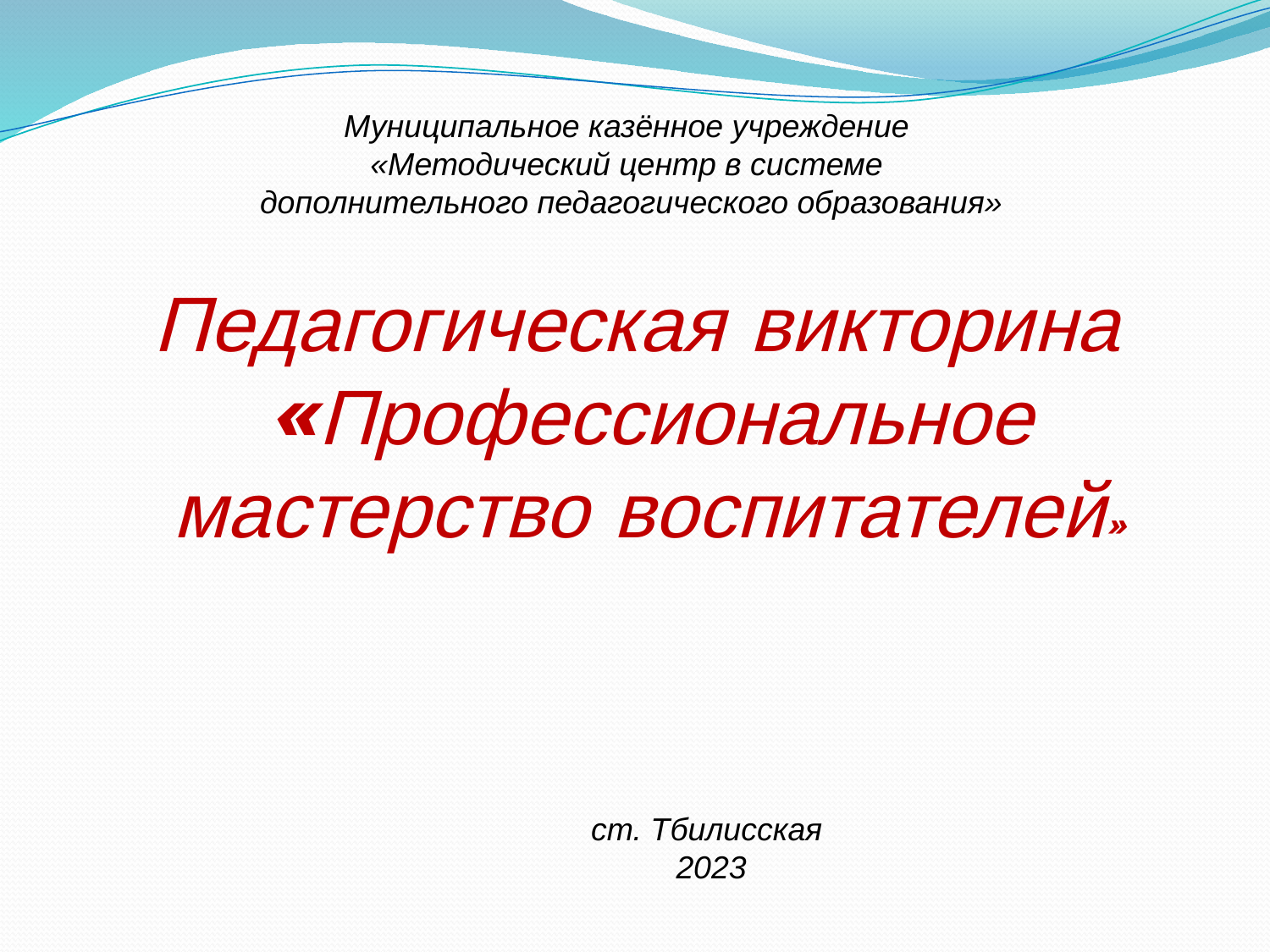

Муниципальное казённое учреждение
«Методический центр в системе
дополнительного педагогического образования»
Педагогическая викторина
«Профессиональное мастерство воспитателей»
ст. Тбилисская
 2023